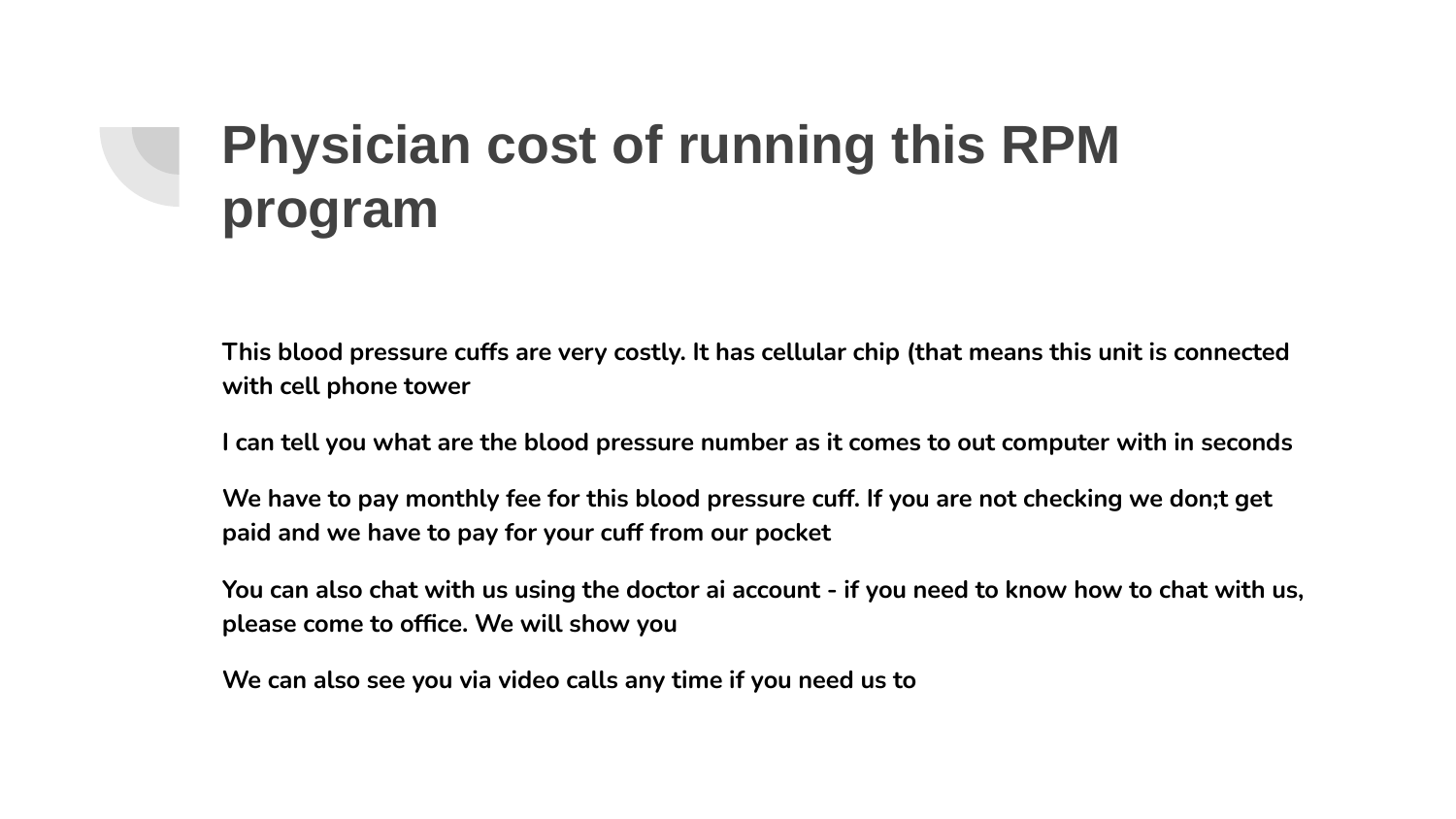

# Physician cost of running this RPM program
This blood pressure cuffs are very costly. It has cellular chip (that means this unit is connected with cell phone tower
I can tell you what are the blood pressure number as it comes to out computer with in seconds
We have to pay monthly fee for this blood pressure cuff. If you are not checking we don;t get paid and we have to pay for your cuff from our pocket
You can also chat with us using the doctor ai account - if you need to know how to chat with us, please come to office. We will show you
We can also see you via video calls any time if you need us to